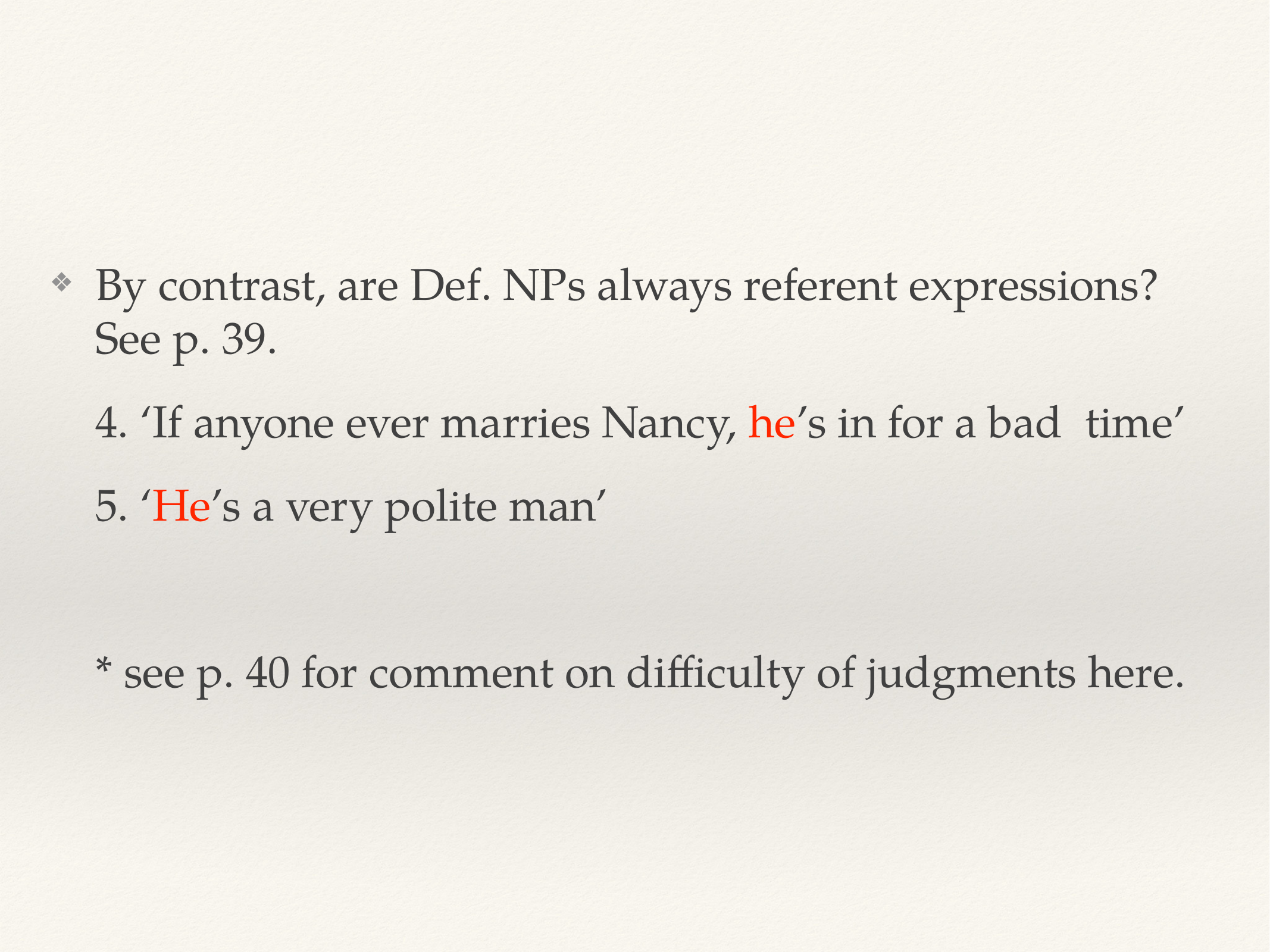

By contrast, are Def. NPs always referent expressions? See p. 39.
4. ‘If anyone ever marries Nancy, he’s in for a bad  time’
5. ‘He’s a very polite man’

* see p. 40 for comment on difficulty of judgments here.